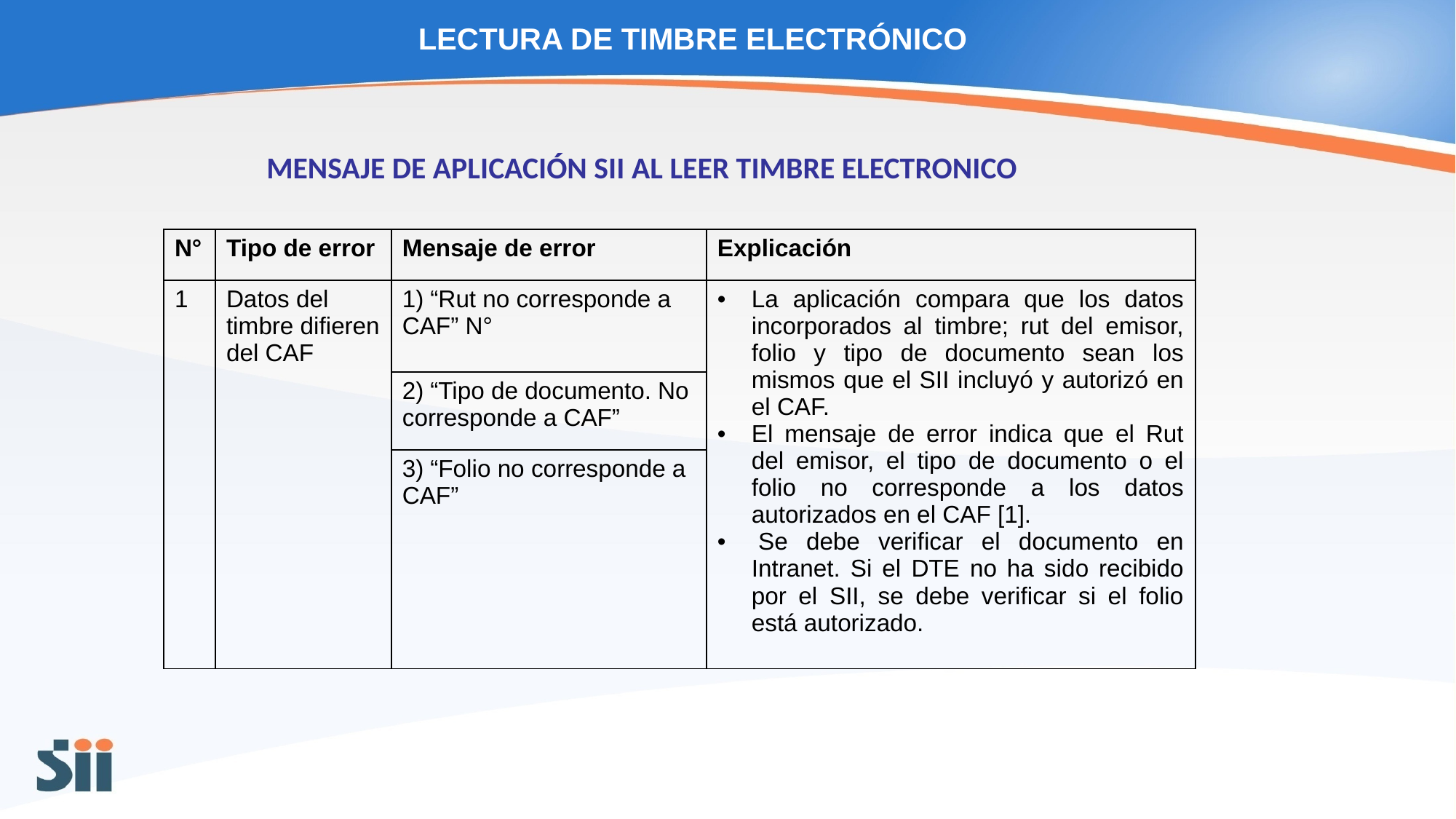

LECTURA DE TIMBRE ELECTRÓNICO
MENSAJE DE APLICACIÓN SII AL LEER TIMBRE ELECTRONICO
| N° | Tipo de error | Mensaje de error | Explicación |
| --- | --- | --- | --- |
| 1 | Datos del timbre difieren del CAF | 1) “Rut no corresponde a CAF” N° | La aplicación compara que los datos incorporados al timbre; rut del emisor, folio y tipo de documento sean los mismos que el SII incluyó y autorizó en el CAF. El mensaje de error indica que el Rut del emisor, el tipo de documento o el folio no corresponde a los datos autorizados en el CAF [1].  Se debe verificar el documento en Intranet. Si el DTE no ha sido recibido por el SII, se debe verificar si el folio está autorizado. |
|  |  | 2) “Tipo de documento. No corresponde a CAF” |  |
|  |  | 3) “Folio no corresponde a CAF” |  |